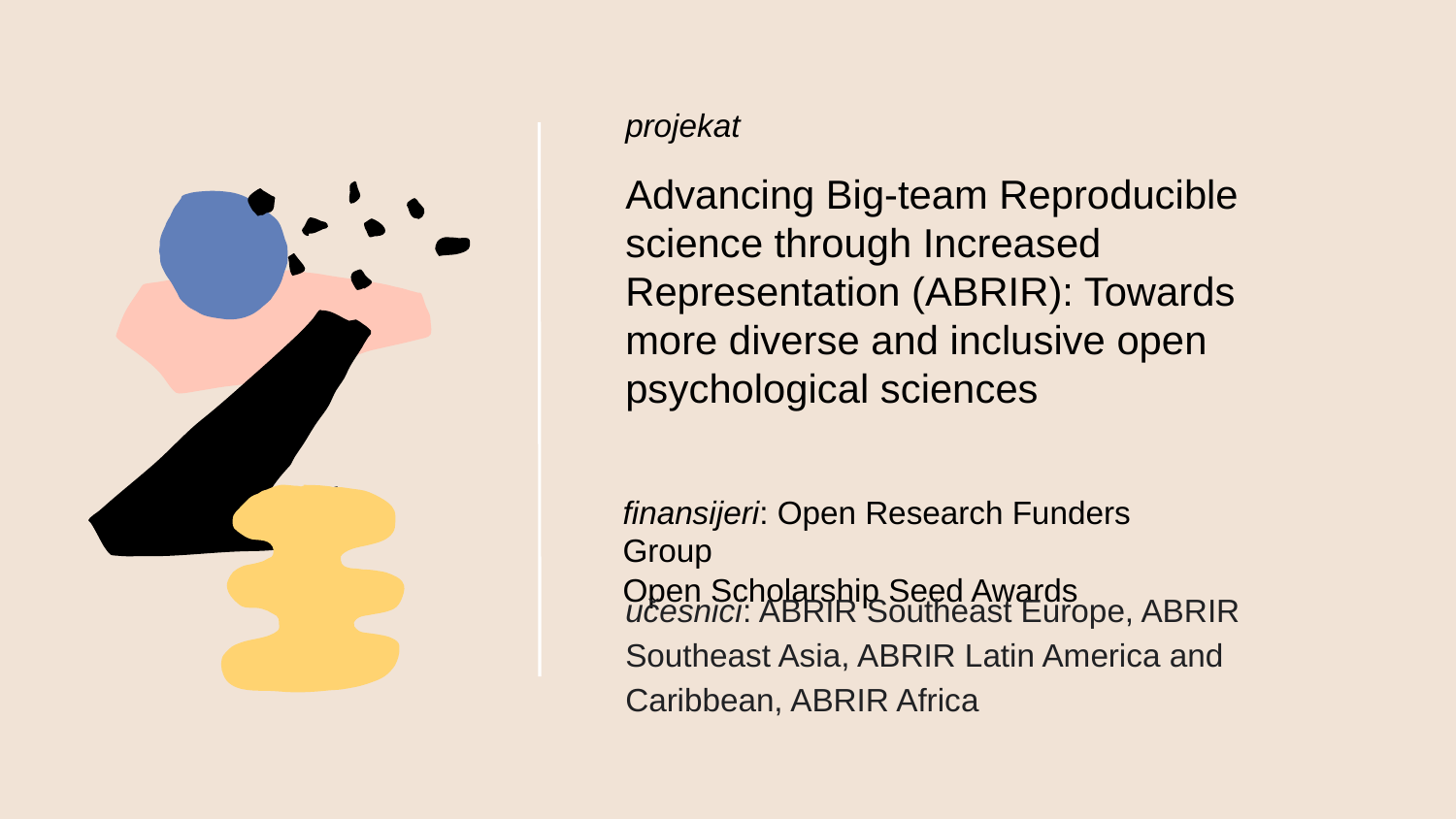

projekat
Advancing Big-team Reproducible science through Increased Representation (ABRIR): Towards more diverse and inclusive open psychological sciences

finansijeri: Open Research Funders Group
Open Scholarship Seed Awards

učesnici: ABRIR Southeast Europe, ABRIR Southeast Asia, ABRIR Latin America and Caribbean, ABRIR Africa